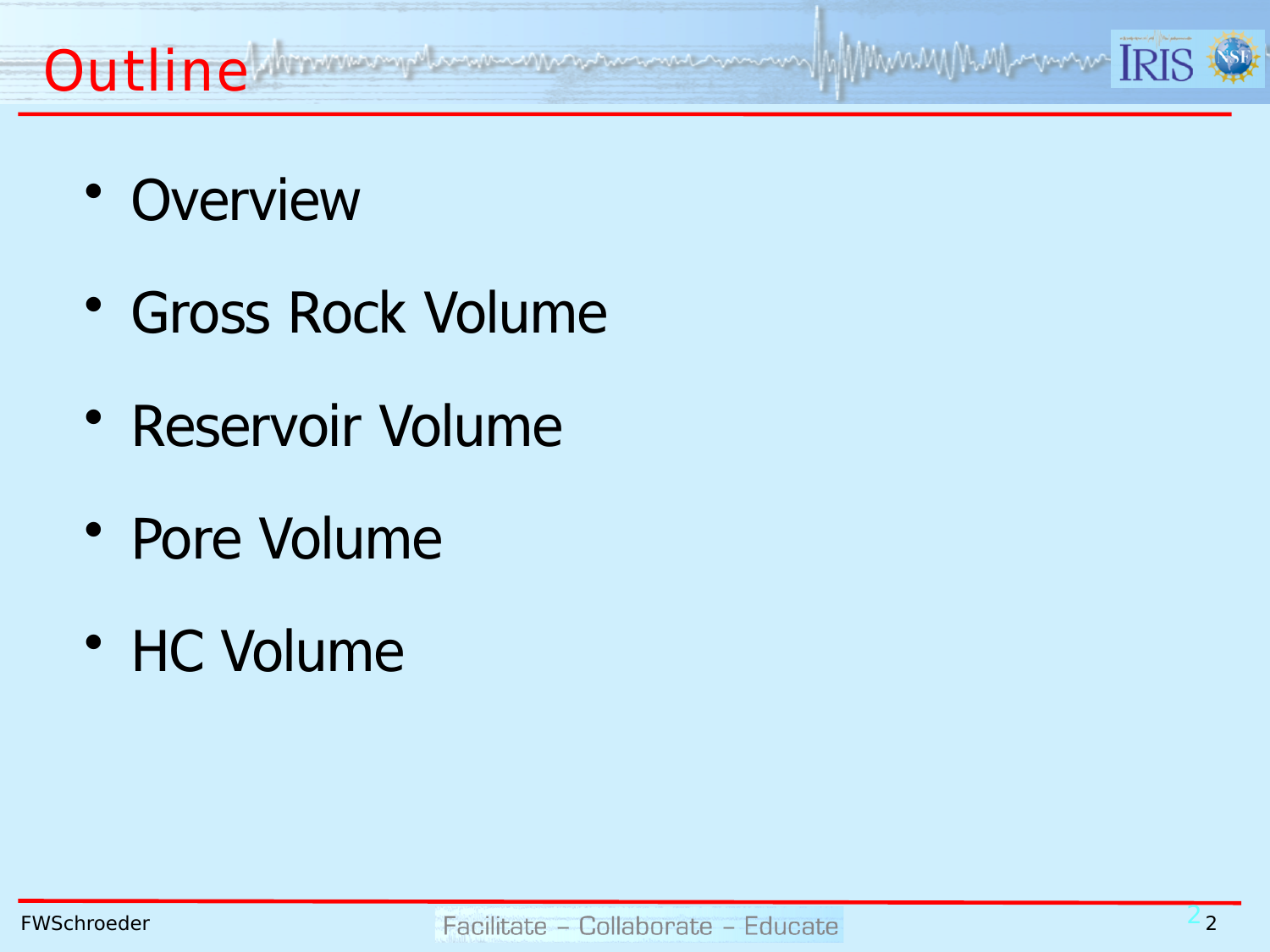

# Outline
Overview
Gross Rock Volume
Reservoir Volume
Pore Volume
HC Volume
2